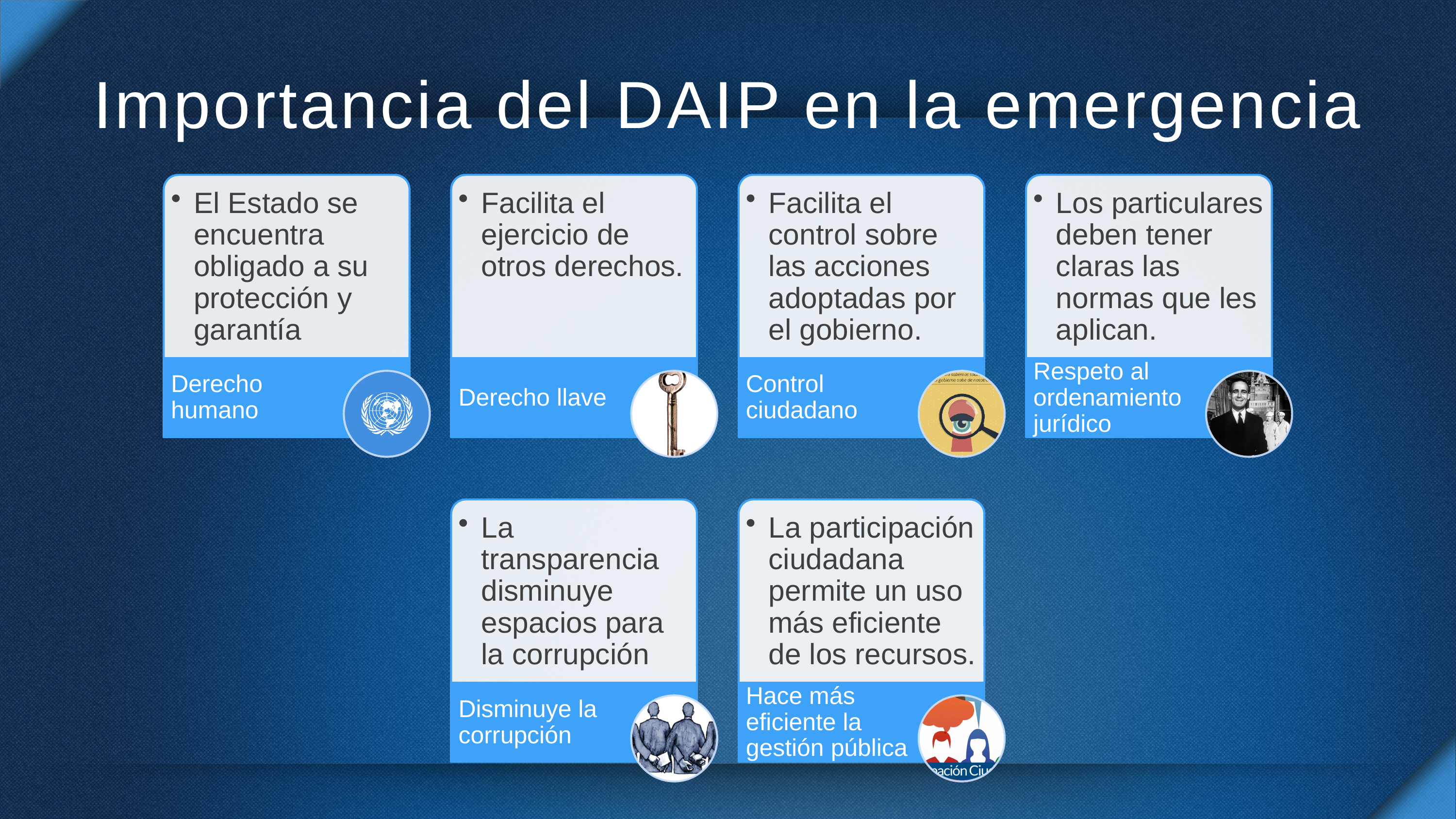

# Importancia del DAIP en la emergencia
El Estado se encuentra obligado a su protección y garantía
Derecho humano
Facilita el ejercicio de otros derechos.
Derecho llave
Facilita el control sobre las acciones adoptadas por el gobierno.
Control ciudadano
Los particulares deben tener claras las normas que les aplican.
Respeto al ordenamiento jurídico
La transparencia disminuye espacios para la corrupción
Disminuye la corrupción
La participación ciudadana permite un uso más eficiente de los recursos.
Hace más eficiente la gestión pública